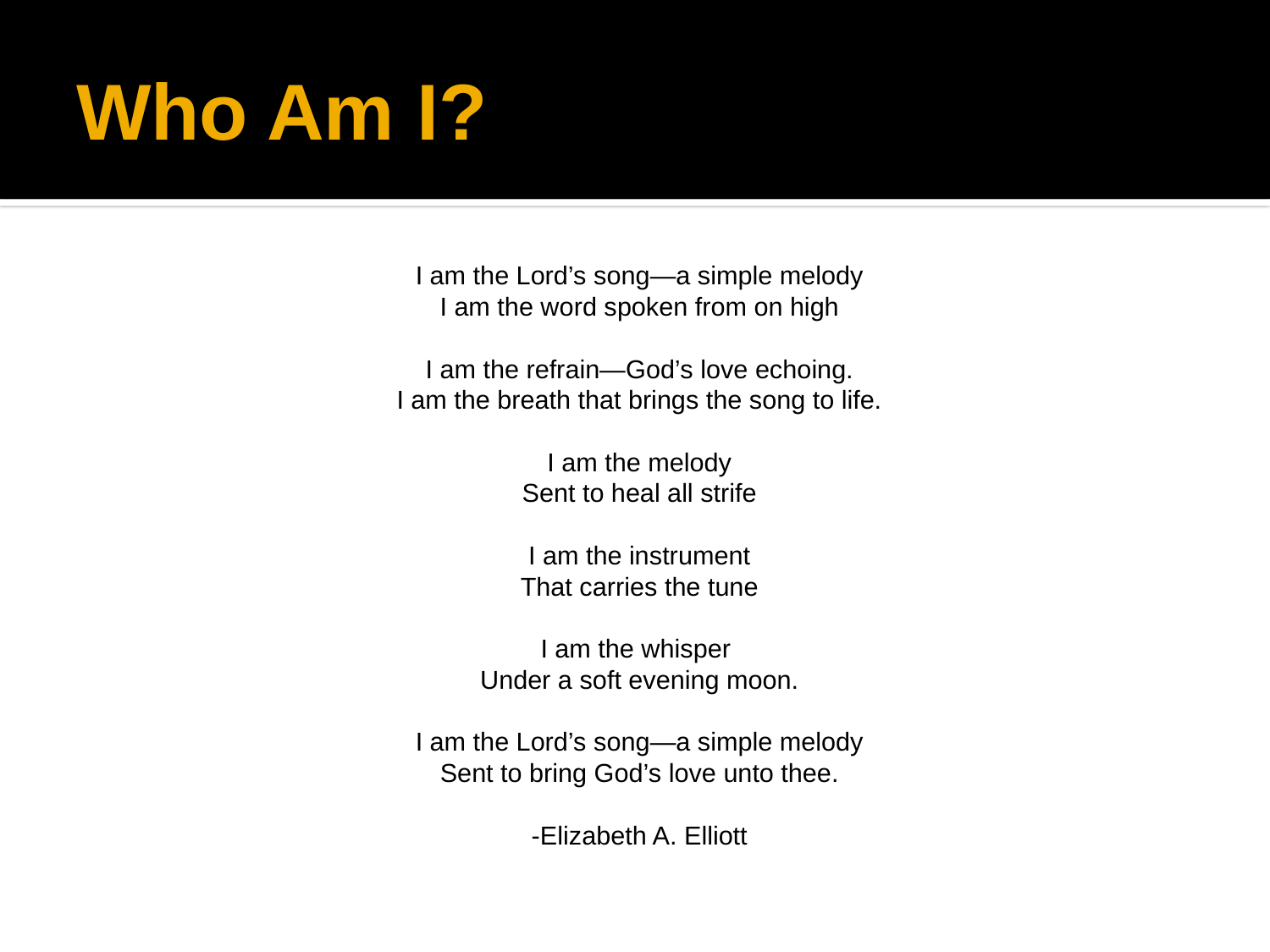

# Who Am I?
I am the Lord’s song—a simple melody
I am the word spoken from on high

I am the refrain—God’s love echoing.
I am the breath that brings the song to life.

I am the melody
Sent to heal all strife

I am the instrument
That carries the tune

I am the whisper
Under a soft evening moon.

I am the Lord’s song—a simple melody
Sent to bring God’s love unto thee.

-Elizabeth A. Elliott